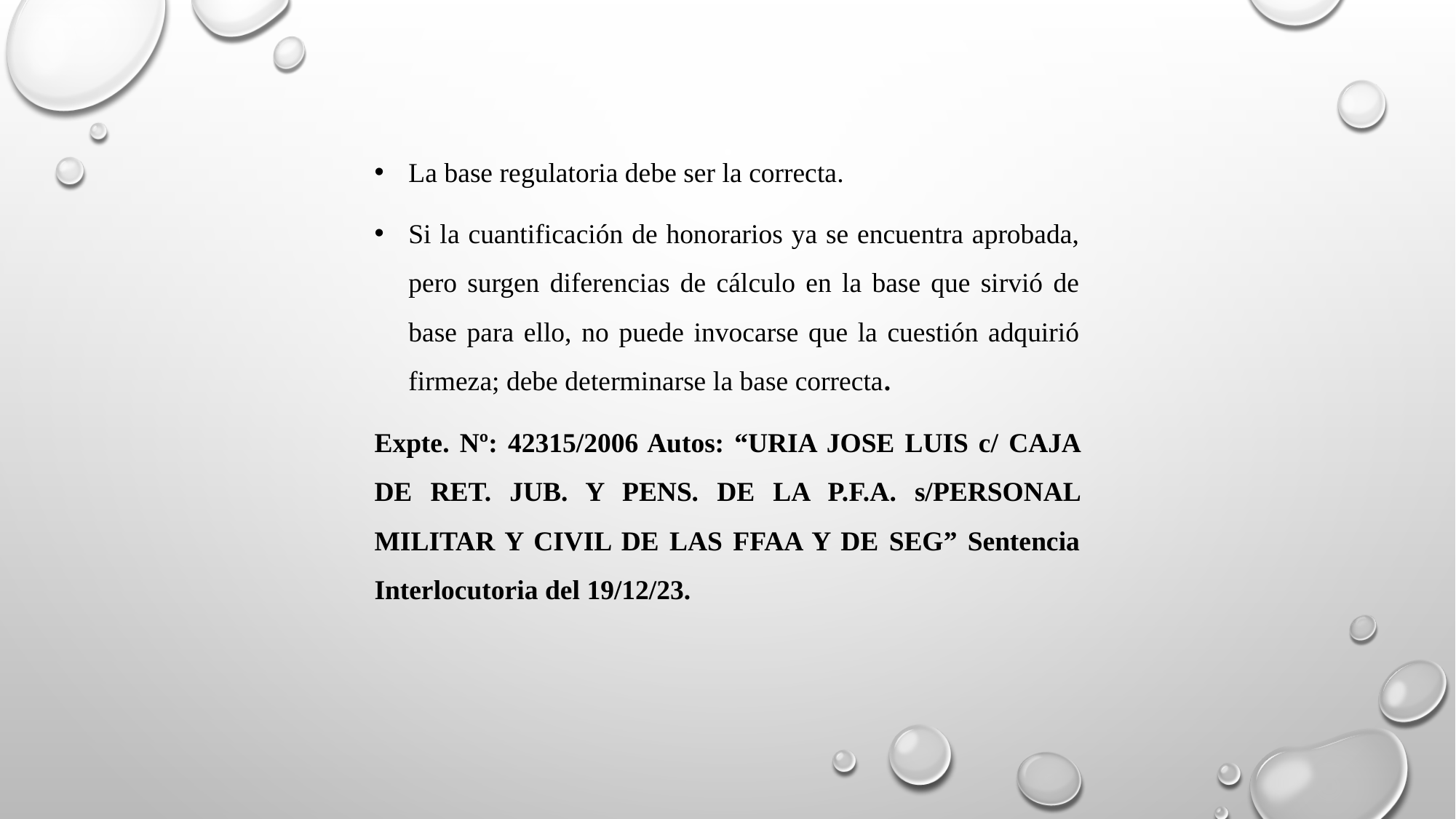

La base regulatoria debe ser la correcta.
Si la cuantificación de honorarios ya se encuentra aprobada, pero surgen diferencias de cálculo en la base que sirvió de base para ello, no puede invocarse que la cuestión adquirió firmeza; debe determinarse la base correcta.
Expte. Nº: 42315/2006 Autos: “URIA JOSE LUIS c/ CAJA DE RET. JUB. Y PENS. DE LA P.F.A. s/PERSONAL MILITAR Y CIVIL DE LAS FFAA Y DE SEG” Sentencia Interlocutoria del 19/12/23.